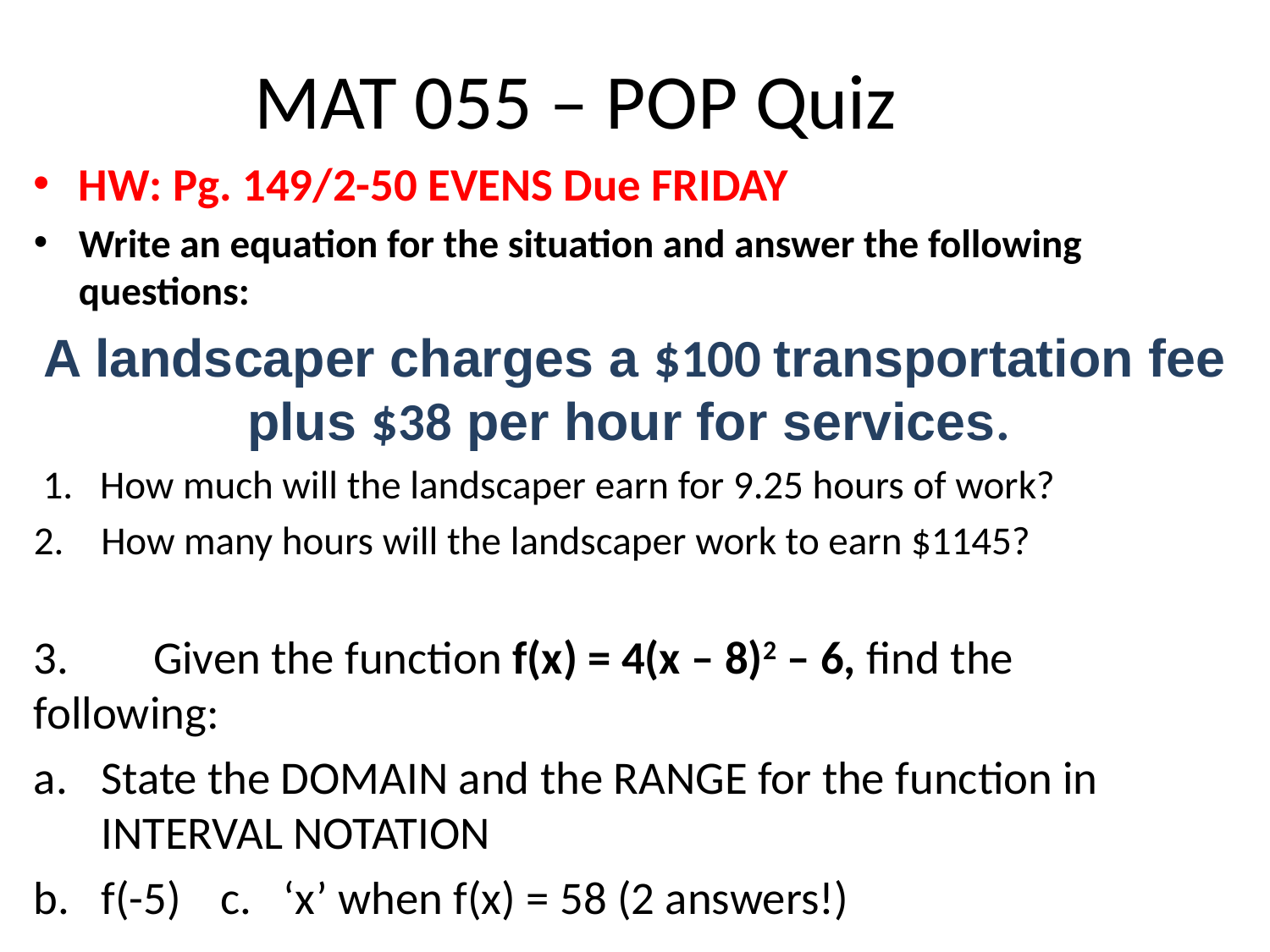

# MAT 055 – POP Quiz
HW: Pg. 149/2-50 EVENS Due FRIDAY
Write an equation for the situation and answer the following questions:
A landscaper charges a $100 transportation fee plus $38 per hour for services.
 1.   How much will the landscaper earn for 9.25 hours of work?
How many hours will the landscaper work to earn $1145?

3.	Given the function f(x) = 4(x – 8)2 – 6, find the 	following:
State the DOMAIN and the RANGE for the function in INTERVAL NOTATION
f(-5)			c.   ‘x’ when f(x) = 58 (2 answers!)